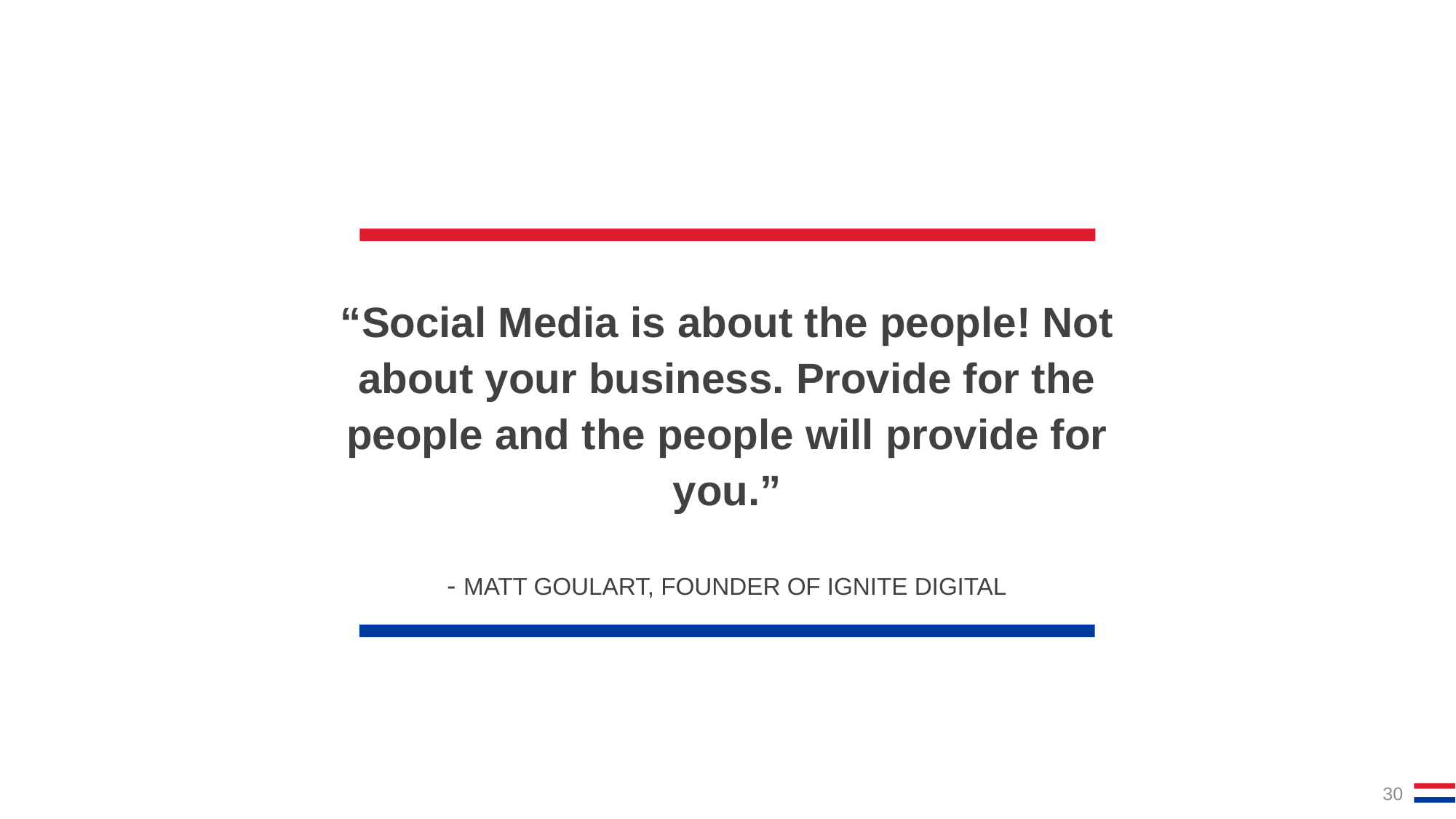

“Social Media is about the people! Not about your business. Provide for the people and the people will provide for you.”
- MATT GOULART, FOUNDER OF IGNITE DIGITAL

30